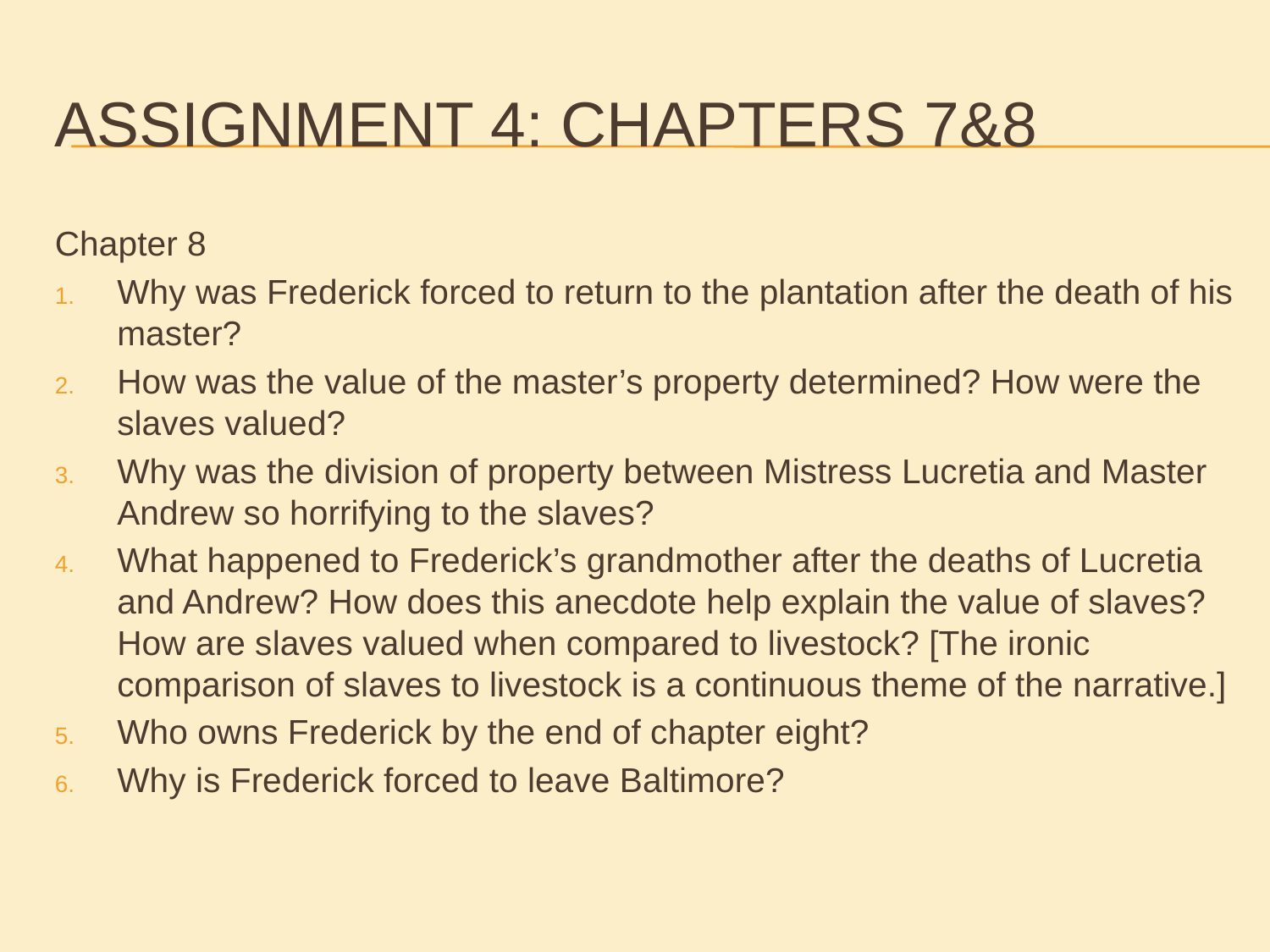

# Assignment 4: Chapters 7&8
Chapter 8
Why was Frederick forced to return to the plantation after the death of his master?
How was the value of the master’s property determined? How were the slaves valued?
Why was the division of property between Mistress Lucretia and Master Andrew so horrifying to the slaves?
What happened to Frederick’s grandmother after the deaths of Lucretia and Andrew? How does this anecdote help explain the value of slaves? How are slaves valued when compared to livestock? [The ironic comparison of slaves to livestock is a continuous theme of the narrative.]
Who owns Frederick by the end of chapter eight?
Why is Frederick forced to leave Baltimore?